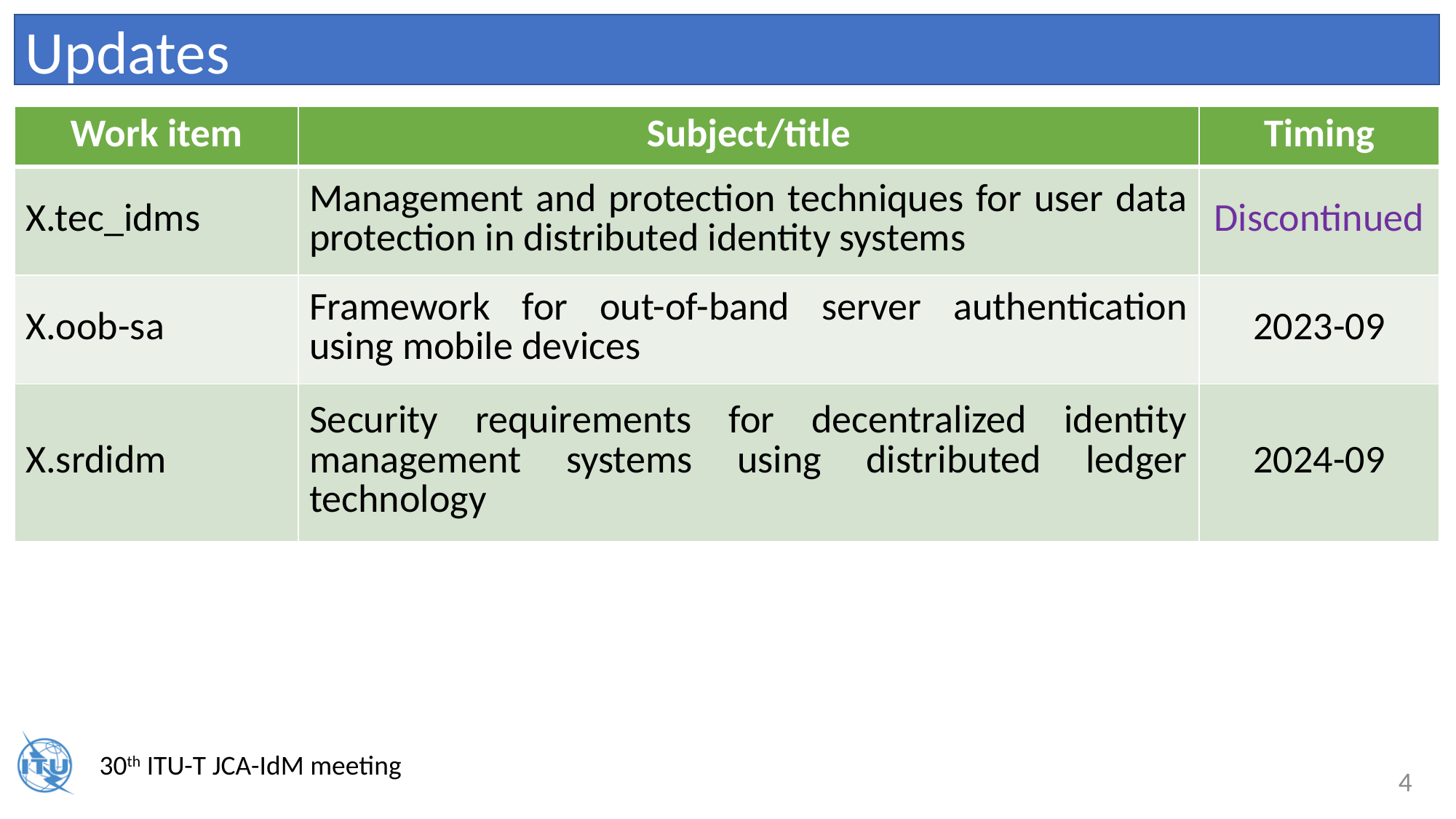

Updates
| Work item | Subject/title | Timing |
| --- | --- | --- |
| X.tec\_idms | Management and protection techniques for user data protection in distributed identity systems | Discontinued |
| X.oob-sa | Framework for out-of-band server authentication using mobile devices | 2023-09 |
| X.srdidm | Security requirements for decentralized identity management systems using distributed ledger technology | 2024-09 |
4